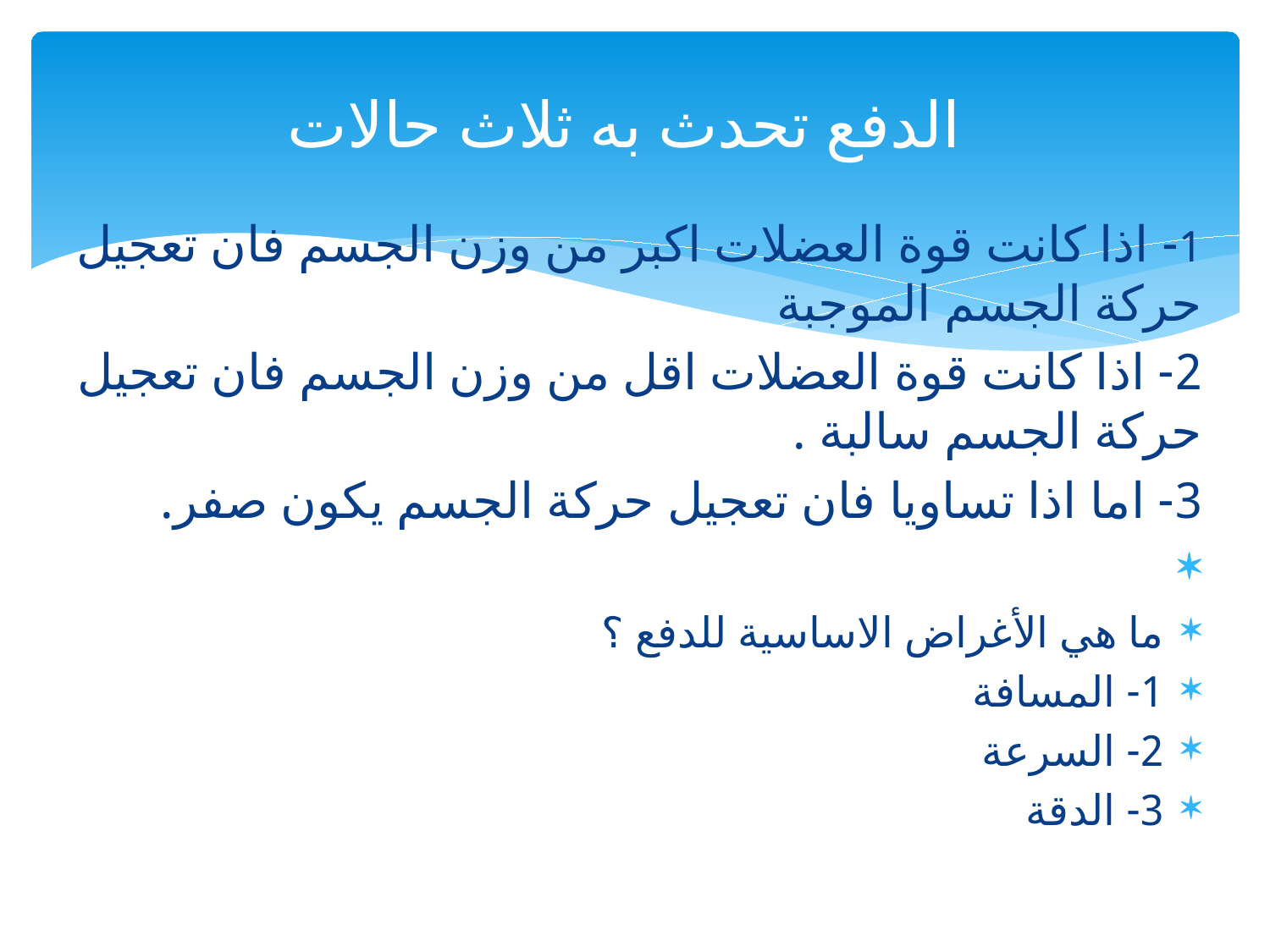

# الدفع تحدث به ثلاث حالات
1- اذا كانت قوة العضلات اكبر من وزن الجسم فان تعجيل حركة الجسم الموجبة
2- اذا كانت قوة العضلات اقل من وزن الجسم فان تعجيل حركة الجسم سالبة .
3- اما اذا تساويا فان تعجيل حركة الجسم يكون صفر.

ما هي الأغراض الاساسية للدفع ؟
1- المسافة
2- السرعة
3- الدقة